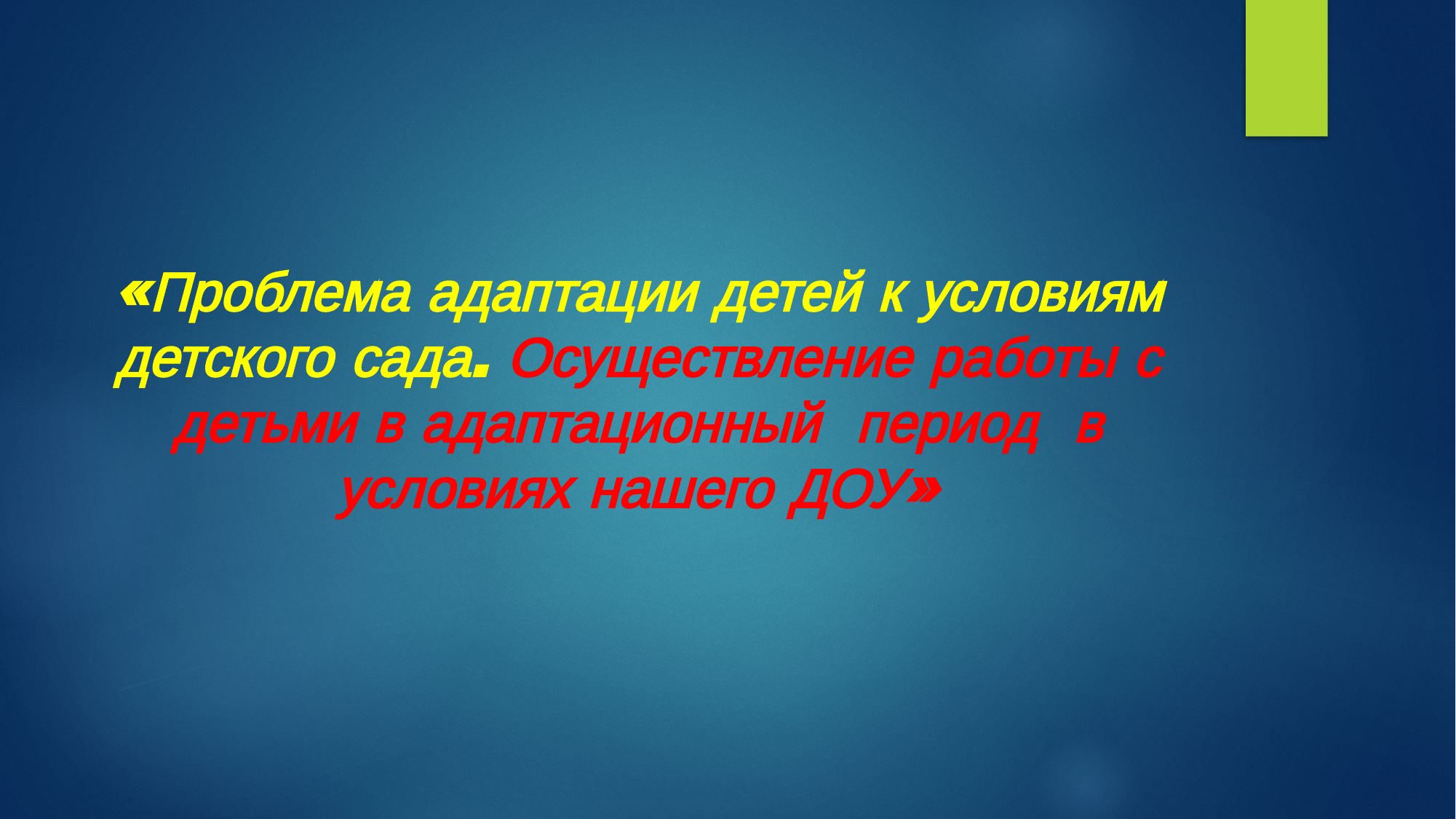

# «Проблема адаптации детей к условиям детского сада. Осуществление работы с детьми в адаптационный  период  в условиях нашего ДОУ»